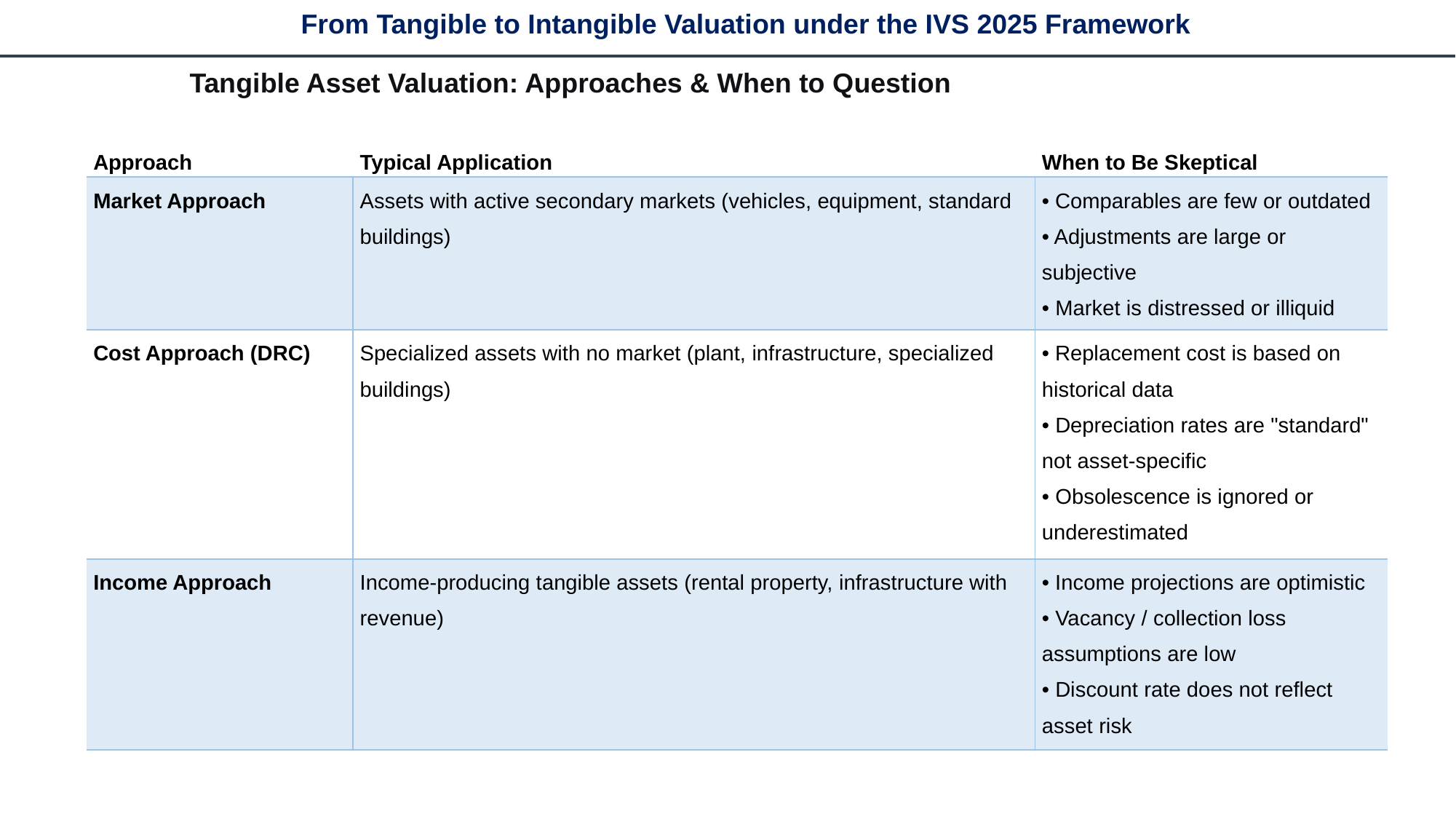

From Tangible to Intangible Valuation under the IVS 2025 Framework
Tangible Asset Valuation: Approaches & When to Question
| Approach | Typical Application | When to Be Skeptical |
| --- | --- | --- |
| Market Approach | Assets with active secondary markets (vehicles, equipment, standard buildings) | • Comparables are few or outdated • Adjustments are large or subjective • Market is distressed or illiquid |
| Cost Approach (DRC) | Specialized assets with no market (plant, infrastructure, specialized buildings) | • Replacement cost is based on historical data • Depreciation rates are "standard" not asset-specific • Obsolescence is ignored or underestimated |
| Income Approach | Income-producing tangible assets (rental property, infrastructure with revenue) | • Income projections are optimistic • Vacancy / collection loss assumptions are low • Discount rate does not reflect asset risk |